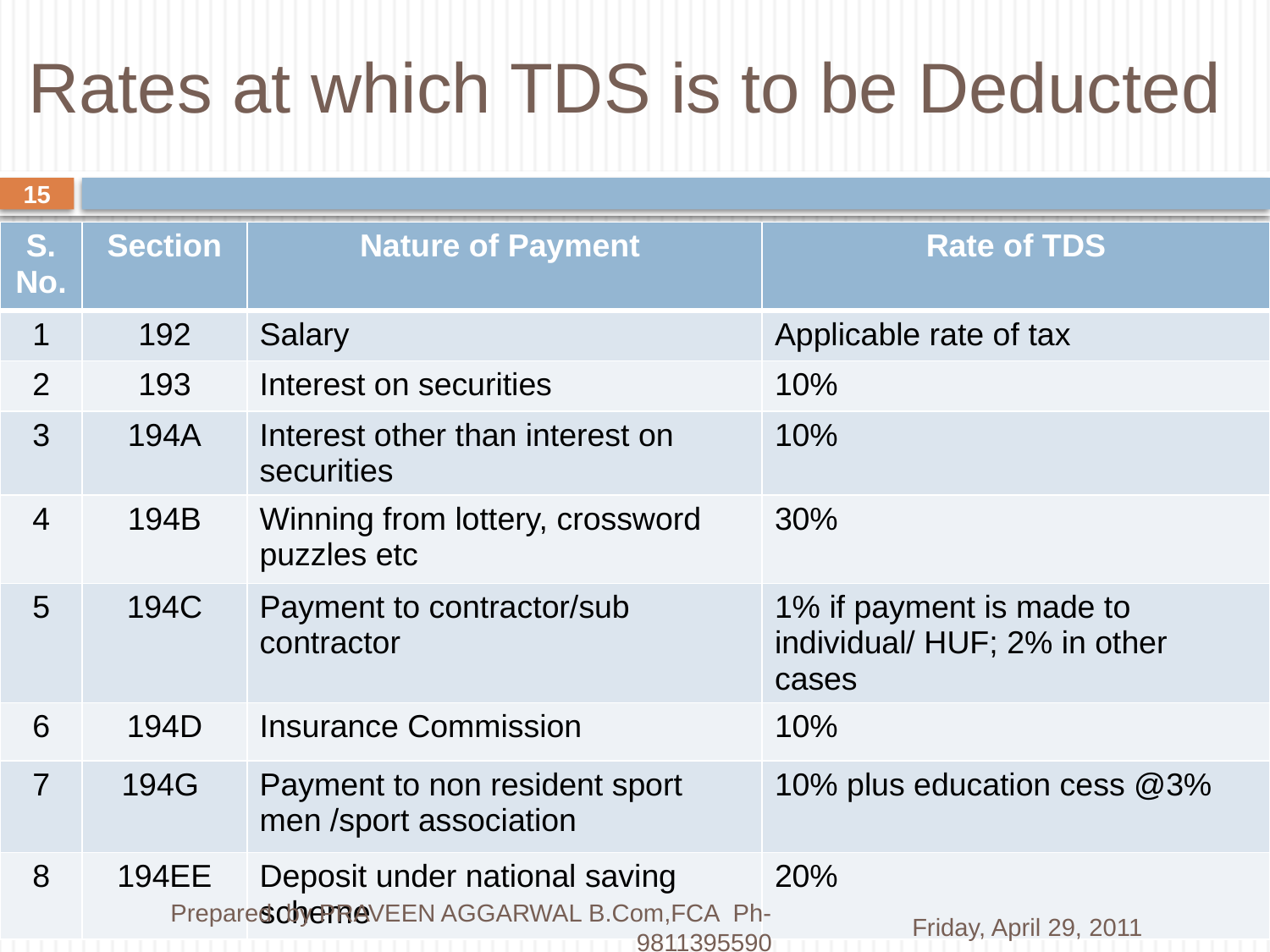

# Rates at which TDS is to be Deducted
15
| S. No. | Section | Nature of Payment | Rate of TDS |
| --- | --- | --- | --- |
| 1 | 192 | Salary | Applicable rate of tax |
| 2 | 193 | Interest on securities | 10% |
| 3 | 194A | Interest other than interest on securities | 10% |
| 4 | 194B | Winning from lottery, crossword puzzles etc | 30% |
| 5 | 194C | Payment to contractor/sub contractor | 1% if payment is made to individual/ HUF; 2% in other cases |
| 6 | 194D | Insurance Commission | 10% |
| 7 | 194G | Payment to non resident sport men /sport association | 10% plus education cess @3% |
| 8 | 194EE | Deposit under national saving scheme | 20% |
Prepared  by PRAVEEN AGGARWAL B.Com,FCA  Ph-9811395590
Friday, April 29, 2011